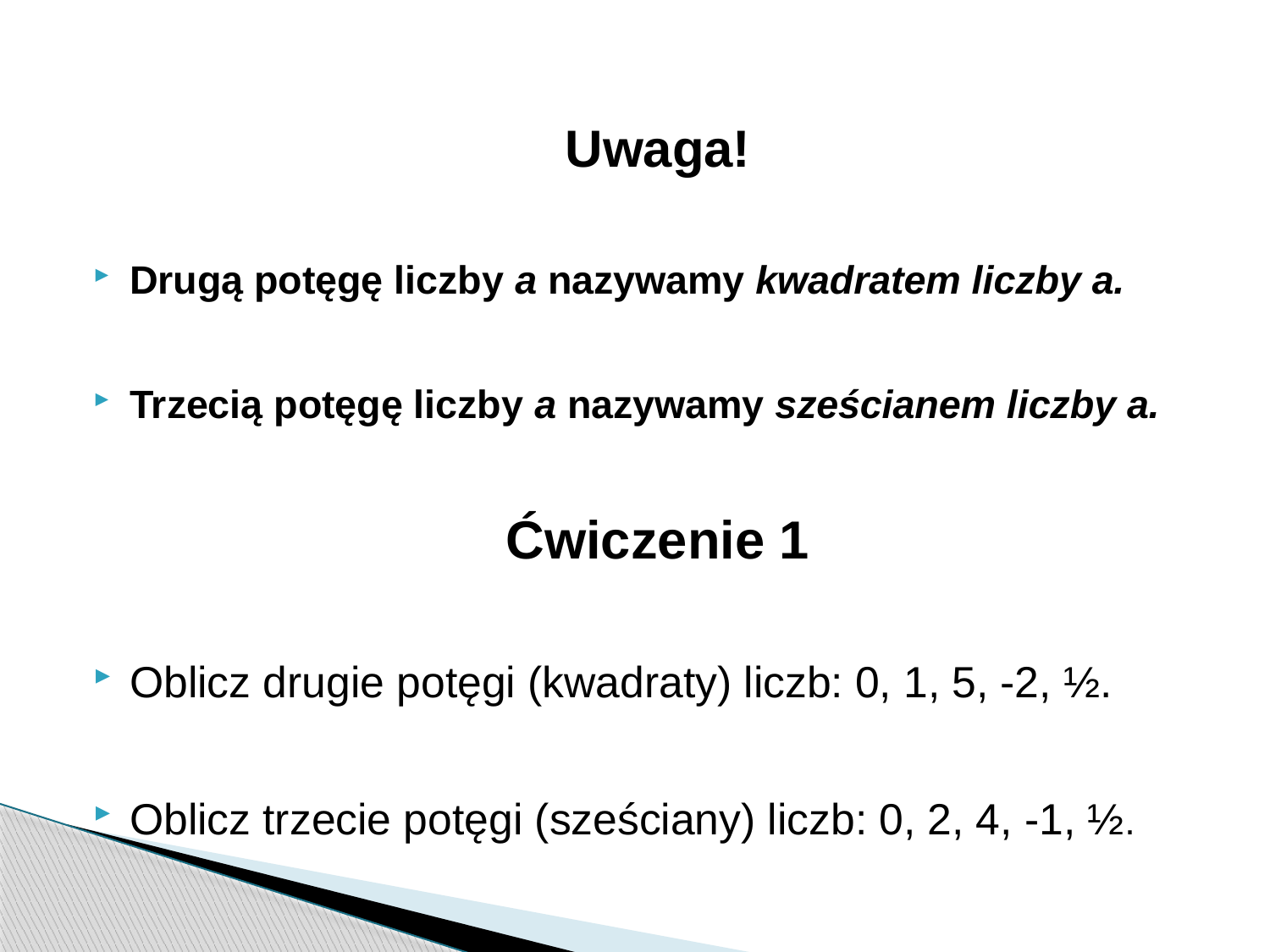

Uwaga!

Drugą potęgę liczby a nazywamy kwadratem liczby a.

Trzecią potęgę liczby a nazywamy sześcianem liczby a.

Ćwiczenie 1

Oblicz drugie potęgi (kwadraty) liczb: 0, 1, 5, -2, ½.

Oblicz trzecie potęgi (sześciany) liczb: 0, 2, 4, -1, ½.